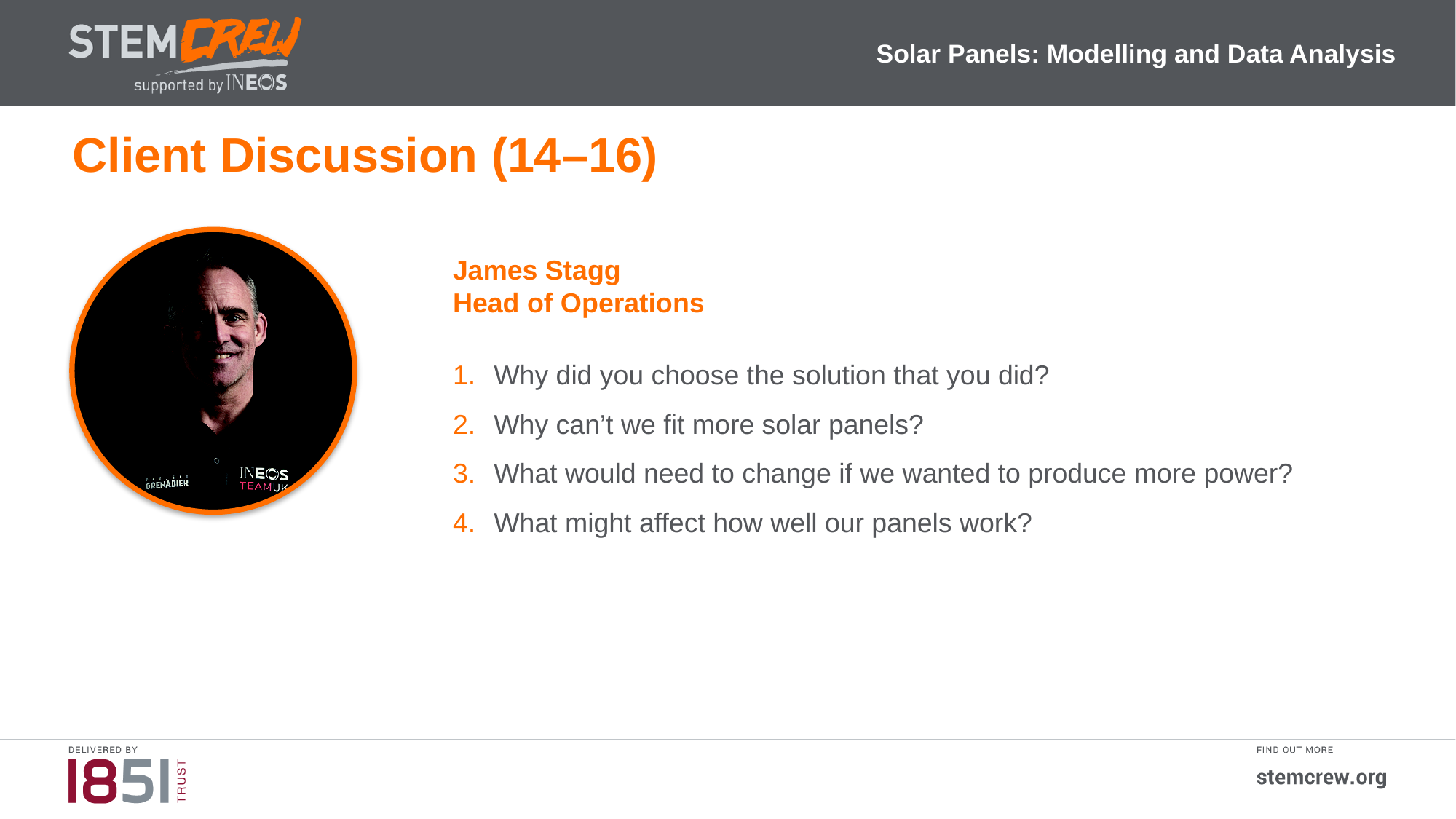

Solar Panels: Modelling and Data Analysis
Client Discussion (14–16)

James Stagg
Head of Operations
Why did you choose the solution that you did?
Why can’t we fit more solar panels?
What would need to change if we wanted to produce more power?
What might affect how well our panels work?